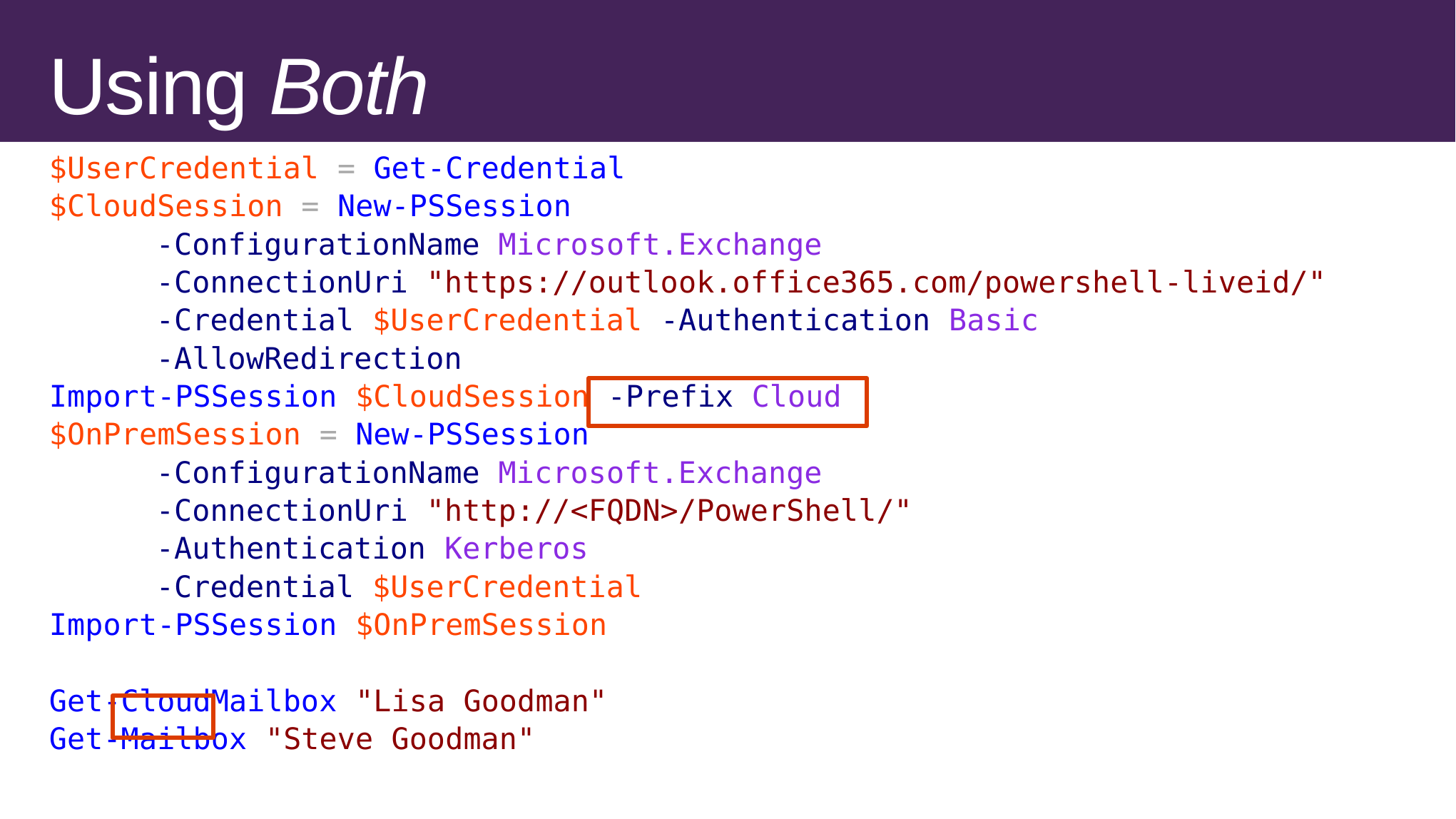

# Using Both
$UserCredential = Get-Credential
$CloudSession = New-PSSession
	-ConfigurationName Microsoft.Exchange
	-ConnectionUri "https://outlook.office365.com/powershell-liveid/"
	-Credential $UserCredential -Authentication Basic
	-AllowRedirection
Import-PSSession $CloudSession -Prefix Cloud
$OnPremSession = New-PSSession
	-ConfigurationName Microsoft.Exchange
	-ConnectionUri "http://<FQDN>/PowerShell/"
	-Authentication Kerberos
	-Credential $UserCredential
Import-PSSession $OnPremSession

Get-CloudMailbox "Lisa Goodman"
Get-Mailbox "Steve Goodman"